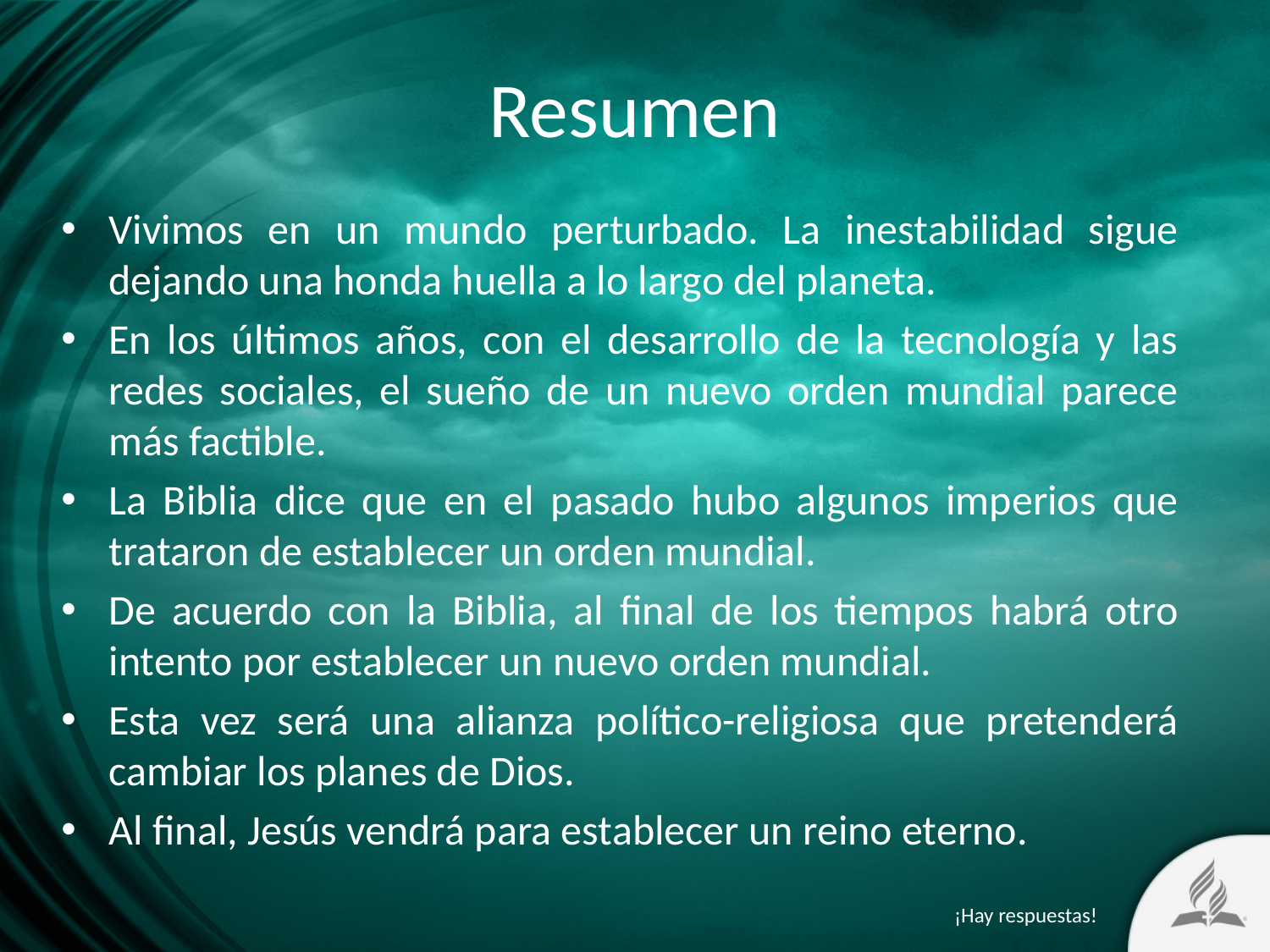

# Resumen
Vivimos en un mundo perturbado. La inestabilidad sigue dejando una honda huella a lo largo del planeta.
En los últimos años, con el desarrollo de la tecnología y las redes sociales, el sueño de un nuevo orden mundial parece más factible.
La Biblia dice que en el pasado hubo algunos imperios que trataron de establecer un orden mundial.
De acuerdo con la Biblia, al final de los tiempos habrá otro intento por establecer un nuevo orden mundial.
Esta vez será una alianza político-religiosa que pretenderá cambiar los planes de Dios.
Al final, Jesús vendrá para establecer un reino eterno.

¡Hay respuestas!